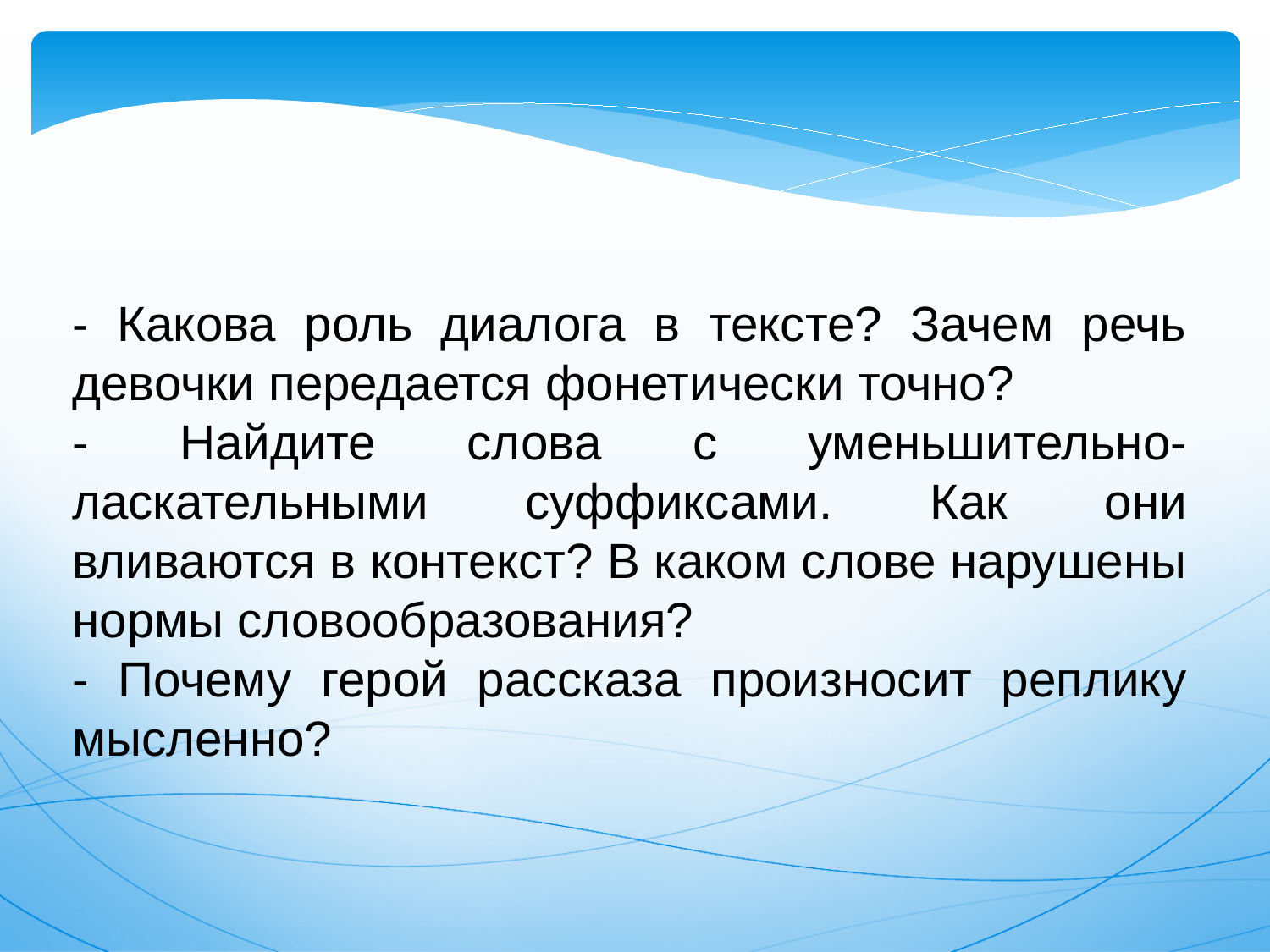

- Какова роль диалога в тексте? Зачем речь девочки передается фонетически точно?
- Найдите слова с уменьшительно- ласкательными суффиксами. Как они вливаются в контекст? В каком слове нарушены нормы словообразования?
- Почему герой рассказа произносит реплику мысленно?